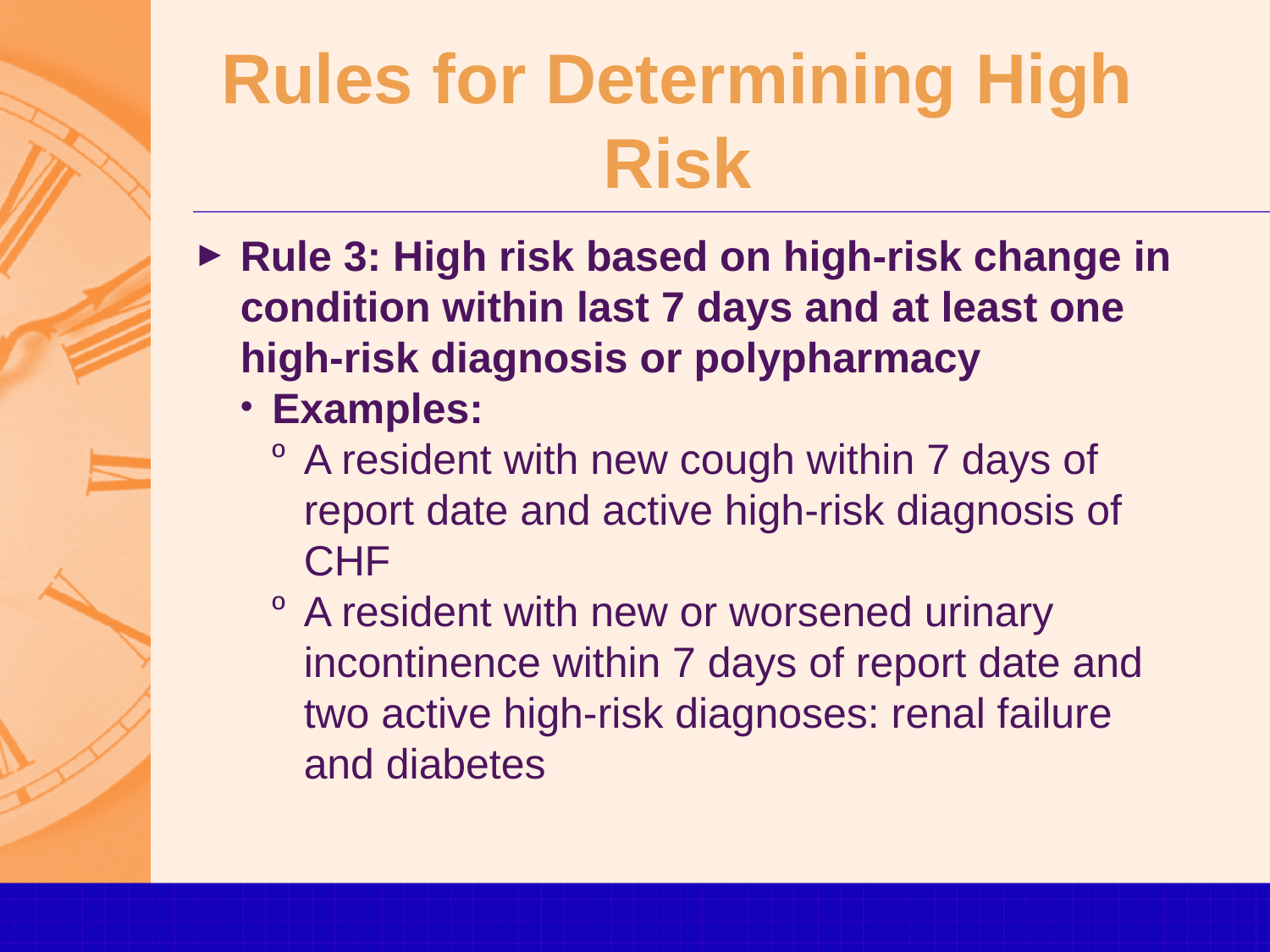

# Rules for Determining High Risk
Rule 3: High risk based on high-risk change in condition within last 7 days and at least one high-risk diagnosis or polypharmacy
Examples:
A resident with new cough within 7 days of report date and active high-risk diagnosis of CHF
A resident with new or worsened urinary incontinence within 7 days of report date and two active high-risk diagnoses: renal failure and diabetes